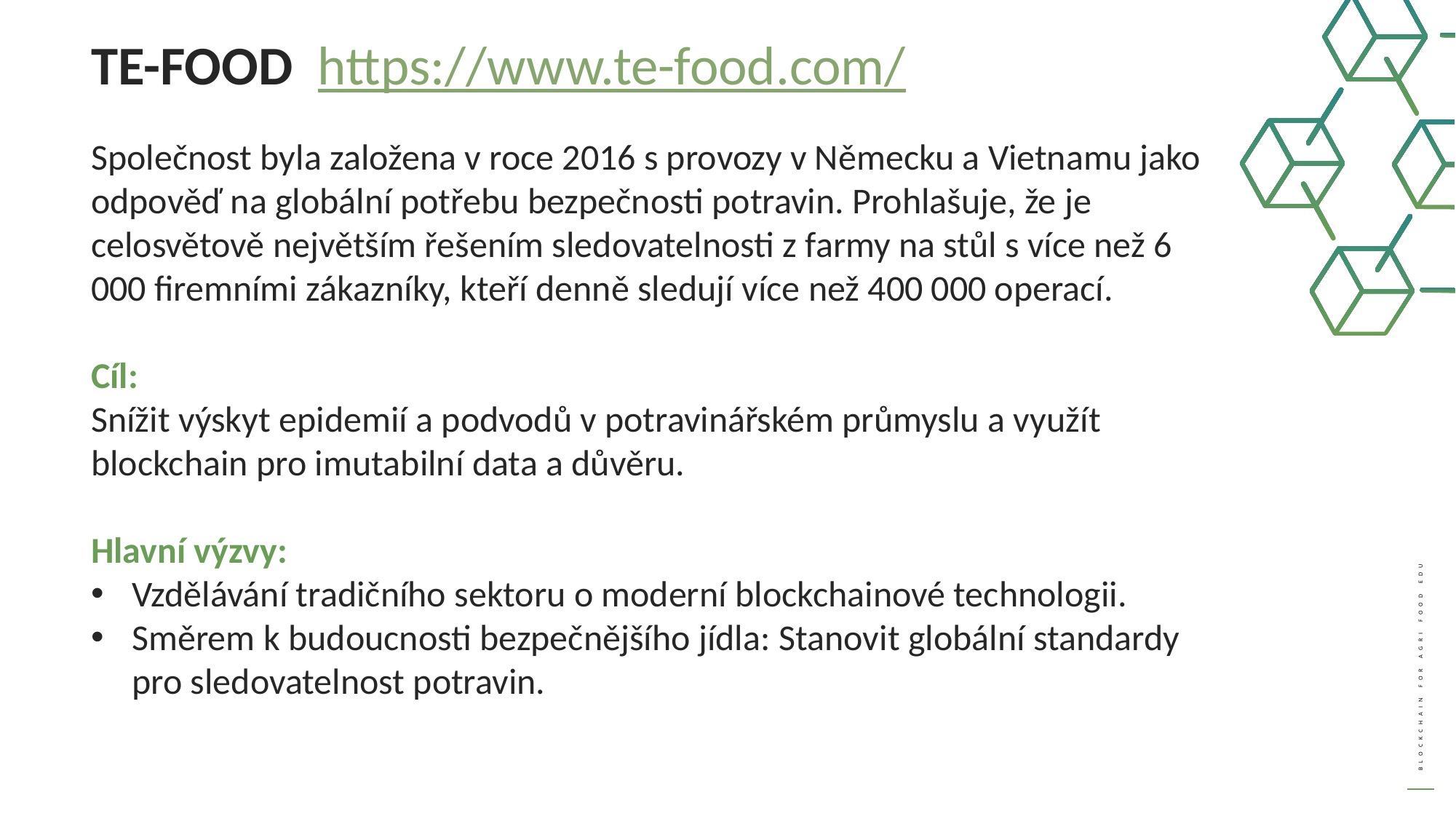

TE-FOOD  https://www.te-food.com/
Společnost byla založena v roce 2016 s provozy v Německu a Vietnamu jako odpověď na globální potřebu bezpečnosti potravin. Prohlašuje, že je celosvětově největším řešením sledovatelnosti z farmy na stůl s více než 6 000 firemními zákazníky, kteří denně sledují více než 400 000 operací.

Cíl:
Snížit výskyt epidemií a podvodů v potravinářském průmyslu a využít blockchain pro imutabilní data a důvěru.

Hlavní výzvy:
Vzdělávání tradičního sektoru o moderní blockchainové technologii.
Směrem k budoucnosti bezpečnějšího jídla: Stanovit globální standardy pro sledovatelnost potravin.